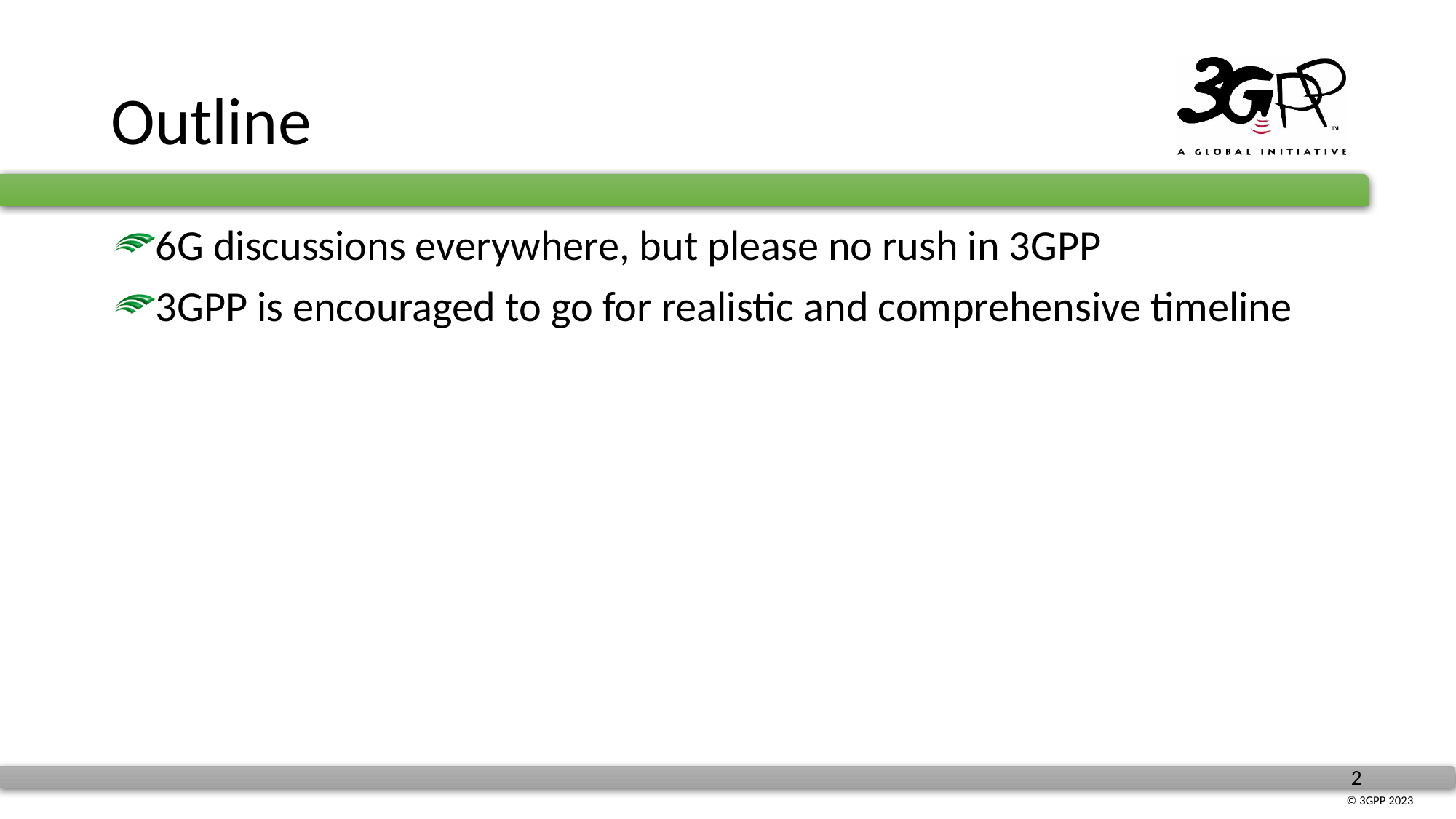

# Outline
6G discussions everywhere, but please no rush in 3GPP
3GPP is encouraged to go for realistic and comprehensive timeline